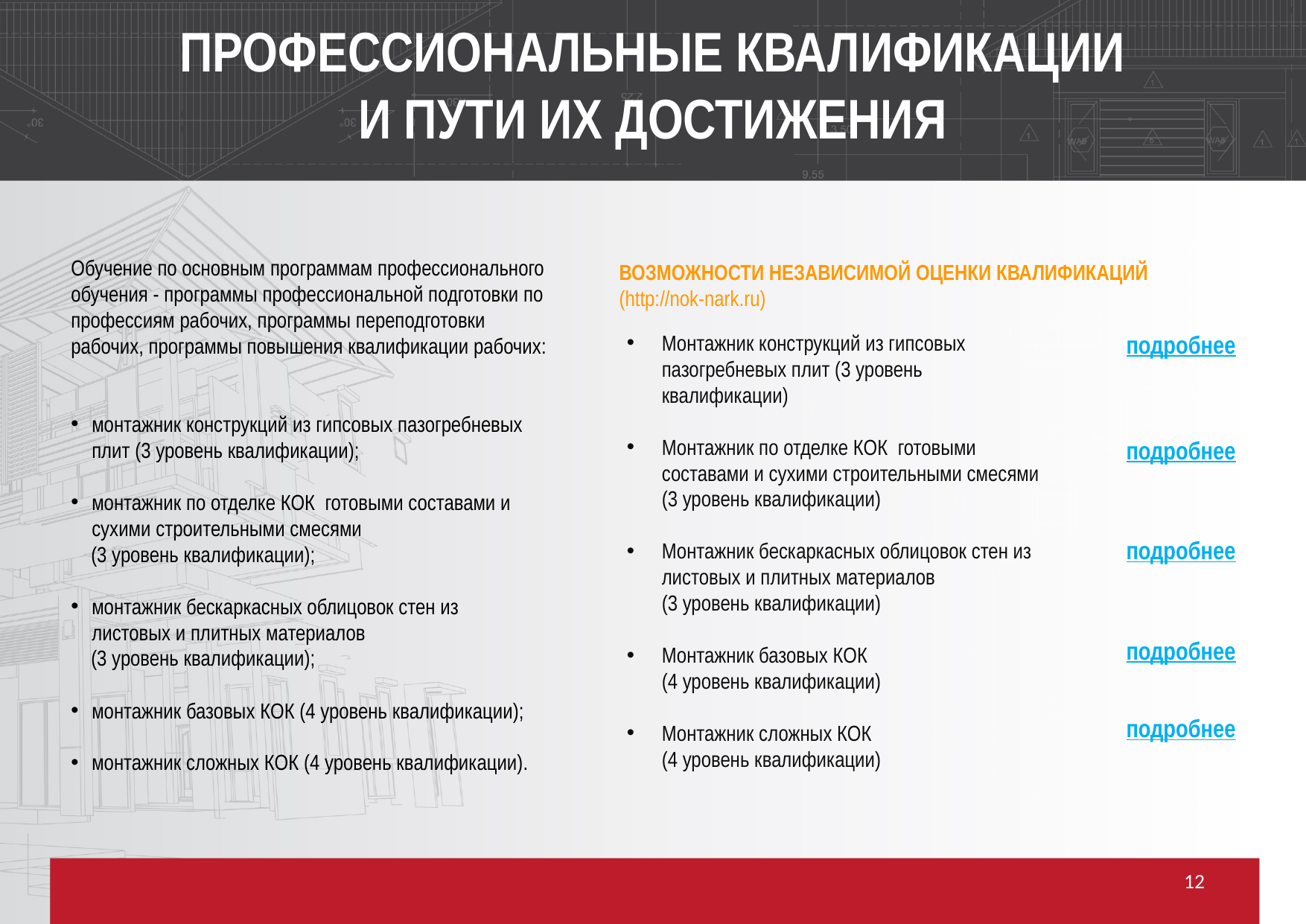

ПРОФЕССИОНАЛЬНЫЕ КВАЛИФИКАЦИИ
И ПУТИ ИХ ДОСТИЖЕНИЯ
Обучение по основным программам профессионального обучения - программы профессиональной подготовки по профессиям рабочих, программы переподготовки рабочих, программы повышения квалификации рабочих:

монтажник конструкций из гипсовых пазогребневых плит (3 уровень квалификации);

монтажник по отделке КОК  готовыми составами и сухими строительными смесями
    (3 уровень квалификации);

монтажник бескаркасных облицовок стен из   листовых и плитных материалов
    (3 уровень квалификации);

монтажник базовых КОК (4 уровень квалификации);

монтажник сложных КОК (4 уровень квалификации).
ВОЗМОЖНОСТИ НЕЗАВИСИМОЙ ОЦЕНКИ КВАЛИФИКАЦИЙ
(http://nok-nark.ru)
Монтажник конструкций из гипсовых пазогребневых плит (3 уровень квалификации)

Монтажник по отделке КОК  готовыми составами и сухими строительными смесями
       (3 уровень квалификации)

Монтажник бескаркасных облицовок стен из листовых и плитных материалов
       (3 уровень квалификации)

Монтажник базовых КОК
       (4 уровень квалификации)

Монтажник сложных КОК
       (4 уровень квалификации)
подробнее
подробнее
подробнее
подробнее
подробнее
12